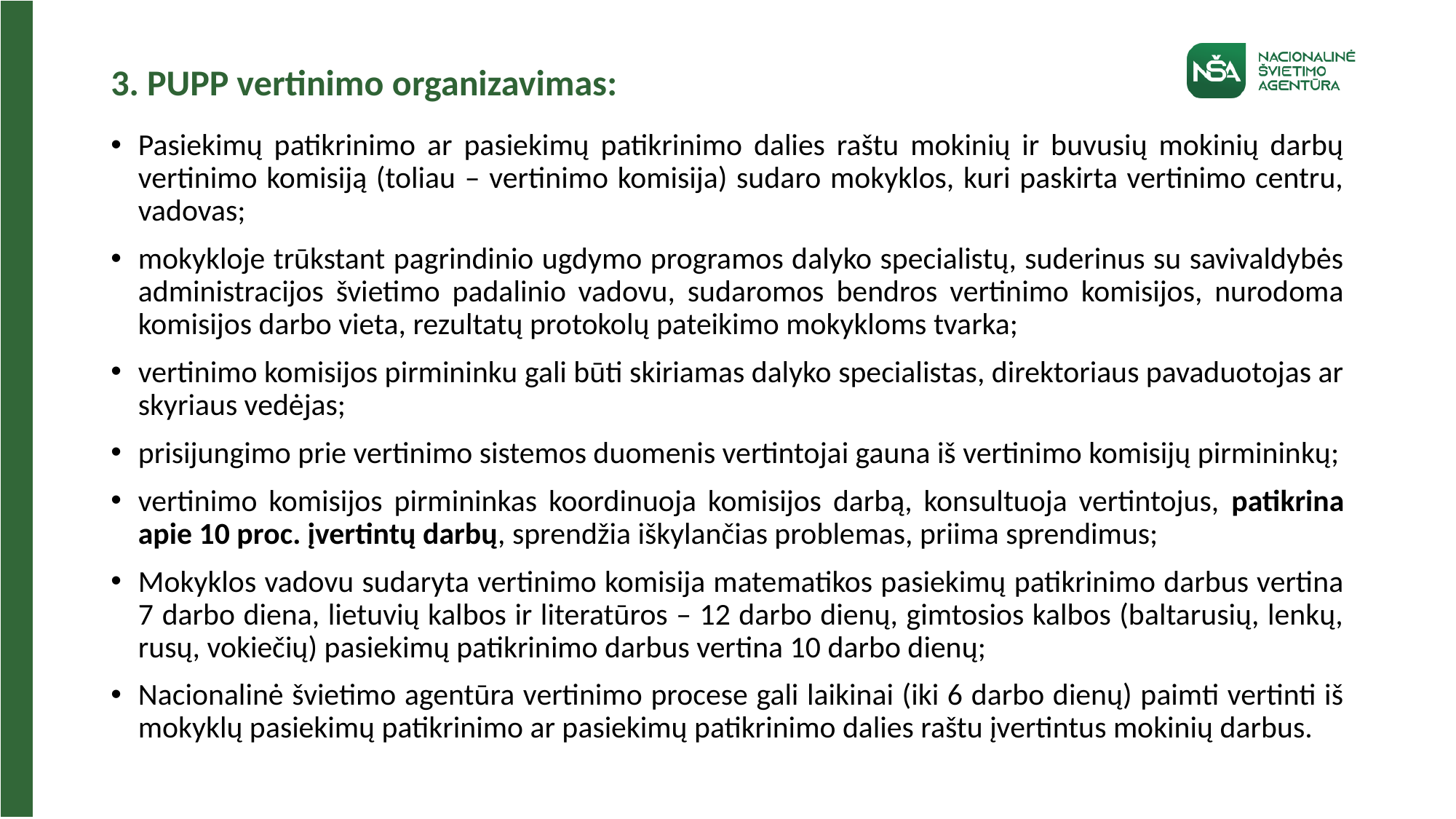

# 3. PUPP vertinimo organizavimas:
Pasiekimų patikrinimo ar pasiekimų patikrinimo dalies raštu mokinių ir buvusių mokinių darbų vertinimo komisiją (toliau – vertinimo komisija) sudaro mokyklos, kuri paskirta vertinimo centru, vadovas;
mokykloje trūkstant pagrindinio ugdymo programos dalyko specialistų, suderinus su savivaldybės administracijos švietimo padalinio vadovu, sudaromos bendros vertinimo komisijos, nurodoma komisijos darbo vieta, rezultatų protokolų pateikimo mokykloms tvarka;
vertinimo komisijos pirmininku gali būti skiriamas dalyko specialistas, direktoriaus pavaduotojas ar skyriaus vedėjas;
prisijungimo prie vertinimo sistemos duomenis vertintojai gauna iš vertinimo komisijų pirmininkų;
vertinimo komisijos pirmininkas koordinuoja komisijos darbą, konsultuoja vertintojus, patikrina apie 10 proc. įvertintų darbų, sprendžia iškylančias problemas, priima sprendimus;
Mokyklos vadovu sudaryta vertinimo komisija matematikos pasiekimų patikrinimo darbus vertina 7 darbo diena, lietuvių kalbos ir literatūros – 12 darbo dienų, gimtosios kalbos (baltarusių, lenkų, rusų, vokiečių) pasiekimų patikrinimo darbus vertina 10 darbo dienų;
Nacionalinė švietimo agentūra vertinimo procese gali laikinai (iki 6 darbo dienų) paimti vertinti iš mokyklų pasiekimų patikrinimo ar pasiekimų patikrinimo dalies raštu įvertintus mokinių darbus.